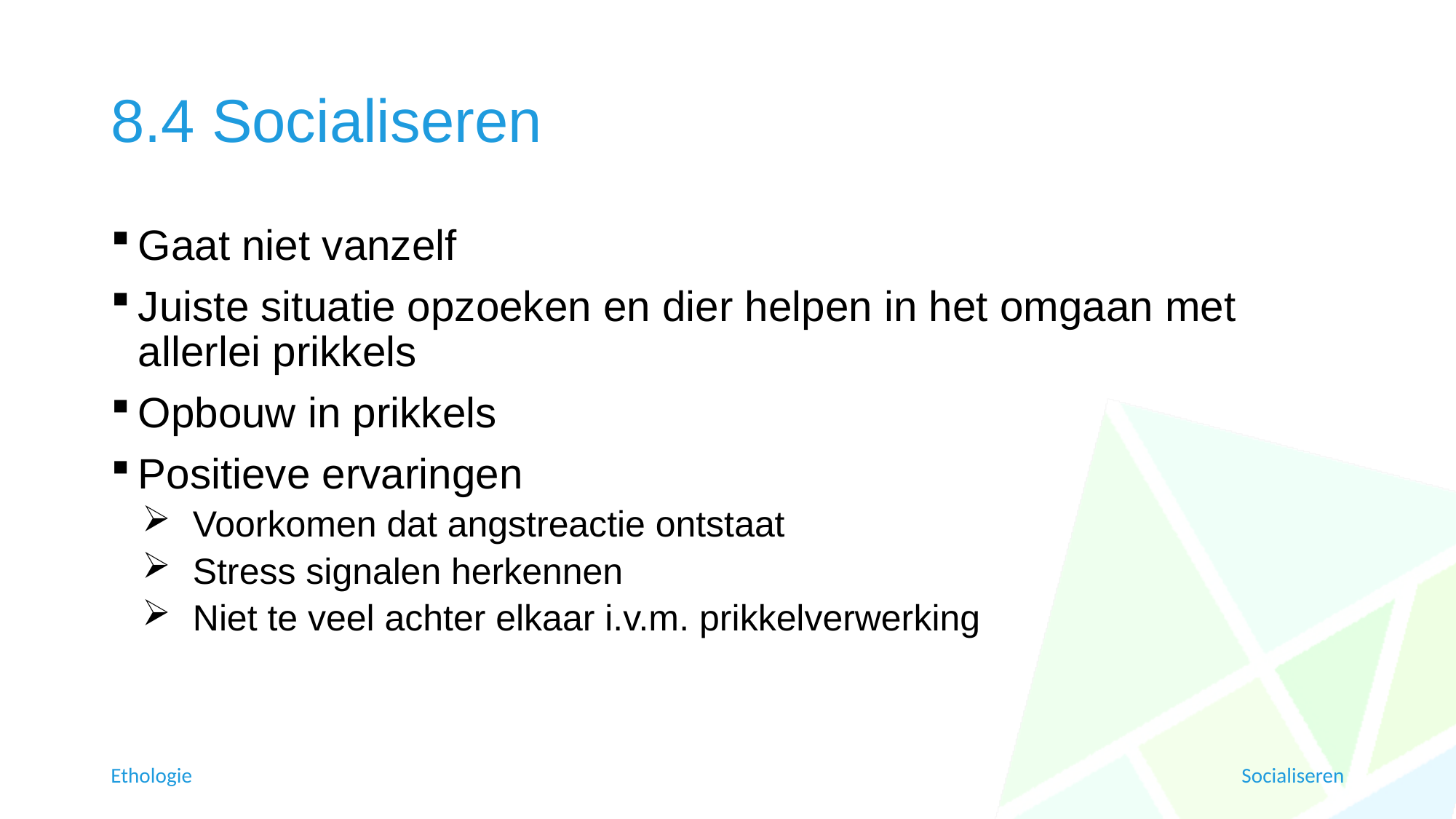

# 8.4 Socialiseren
Gaat niet vanzelf
Juiste situatie opzoeken en dier helpen in het omgaan met allerlei prikkels
Opbouw in prikkels
Positieve ervaringen
Voorkomen dat angstreactie ontstaat
Stress signalen herkennen
Niet te veel achter elkaar i.v.m. prikkelverwerking

Ethologie
Socialiseren